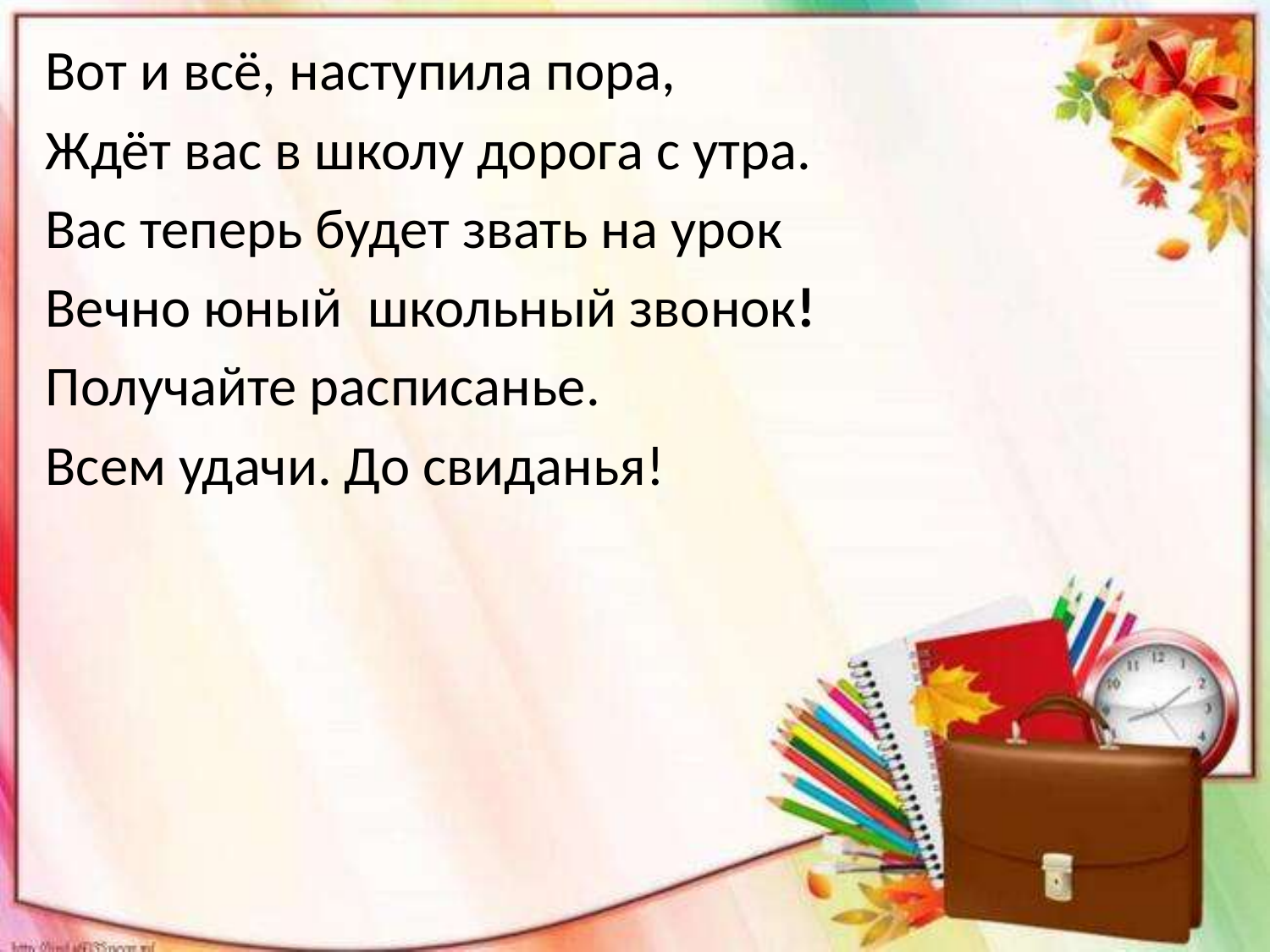

Вот и всё, наступила пора,
Ждёт вас в школу дорога с утра.
Вас теперь будет звать на урок
Вечно юный  школьный звонок!
Получайте расписанье.
Всем удачи. До свиданья!